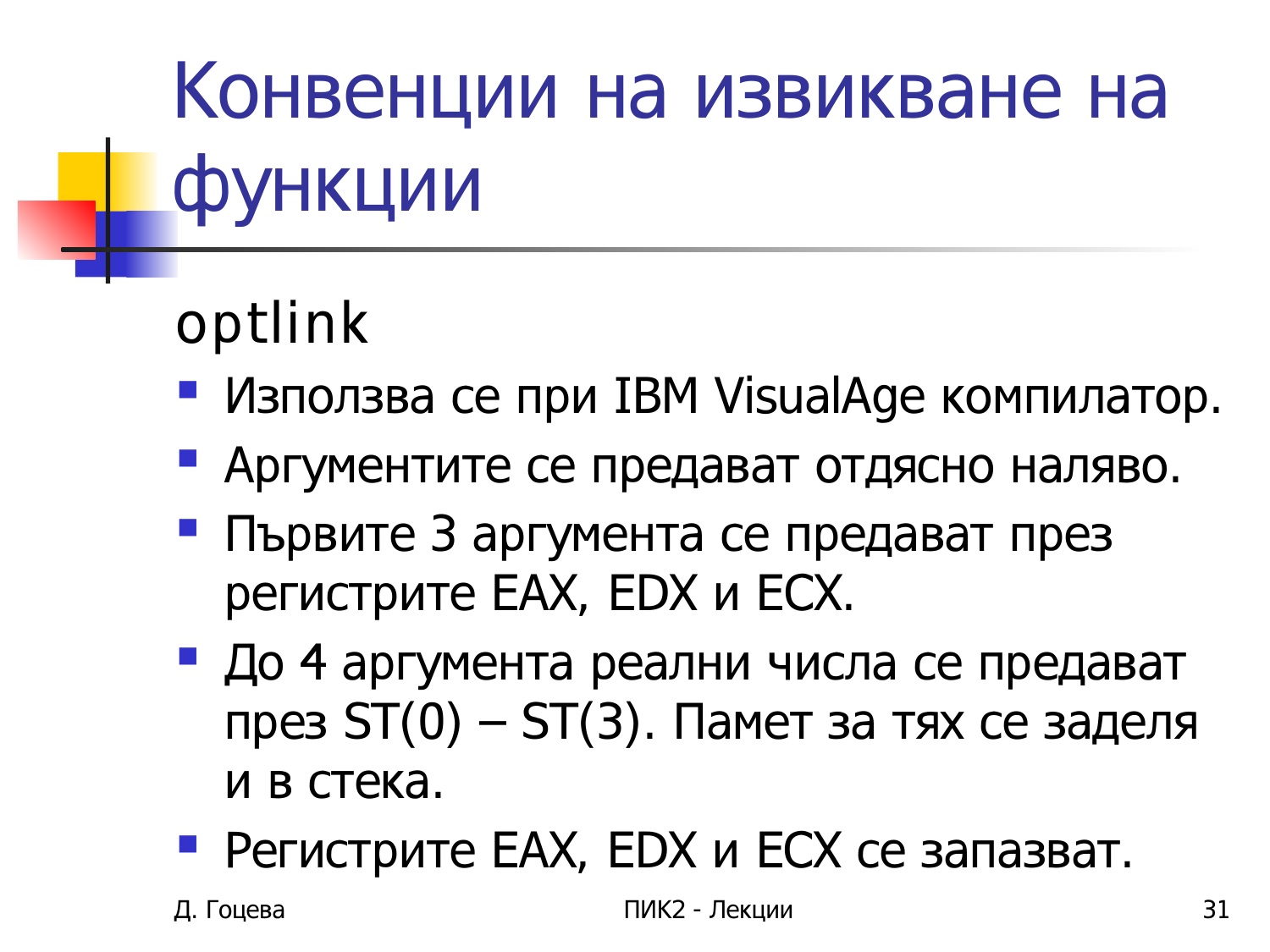

# Конвенции на извикване на функции
optlink
Използва се при IBM VisualAge компилатор.
Аргументите се предават отдясно наляво.
Първите 3 аргумента се предават през регистрите EAX, EDX и ECX.
До 4 аргумента реални числа се предават през ST(0) – ST(3). Памет за тях се заделя и в стека.
Регистрите EAX, EDX и ECX се запазват.
Д. Гоцева
ПИК2 - Лекции
31